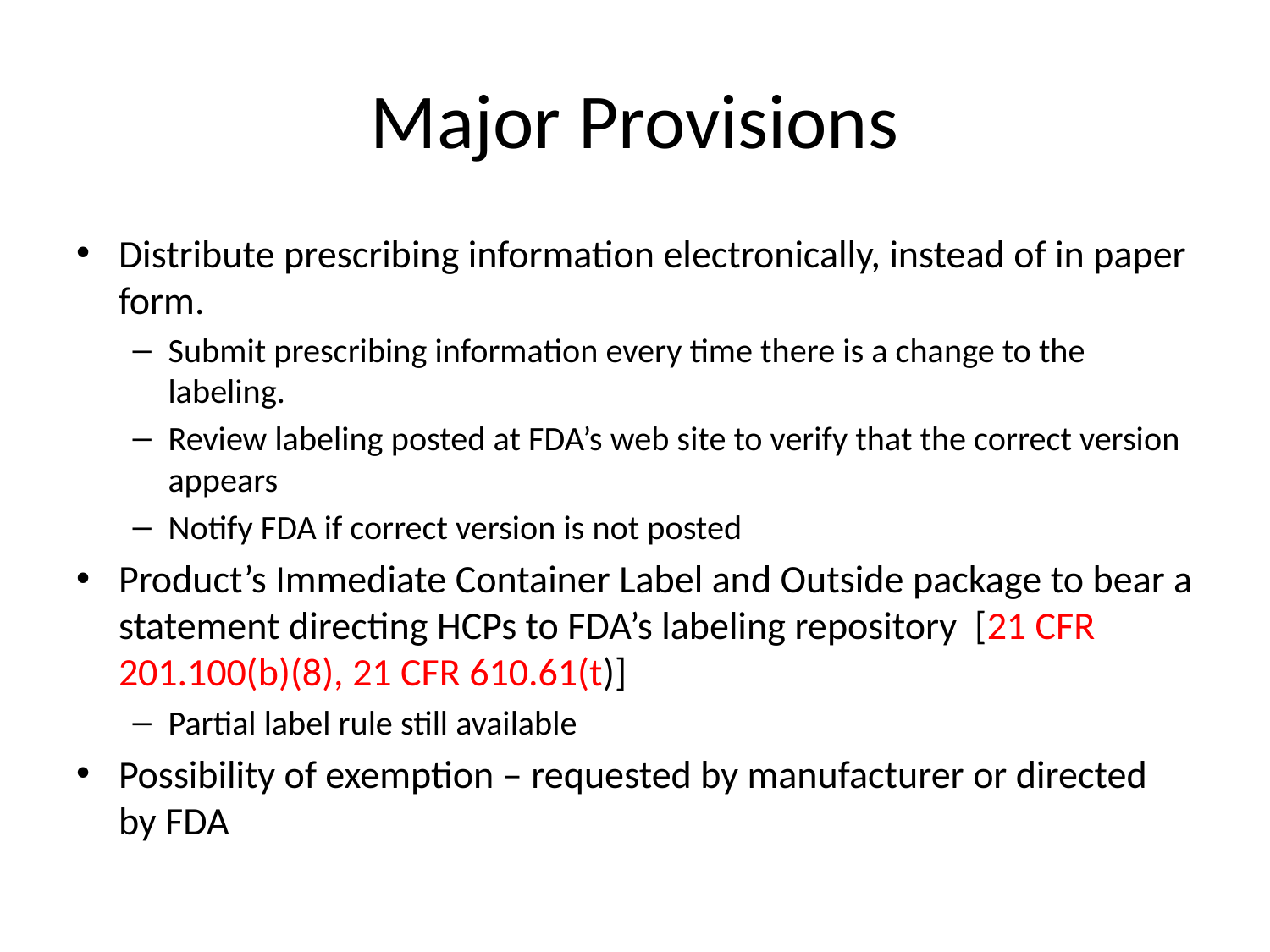

# Major Provisions
Distribute prescribing information electronically, instead of in paper form.
Submit prescribing information every time there is a change to the labeling.
Review labeling posted at FDA’s web site to verify that the correct version appears
Notify FDA if correct version is not posted
Product’s Immediate Container Label and Outside package to bear a statement directing HCPs to FDA’s labeling repository  [21 CFR 201.100(b)(8), 21 CFR 610.61(t)]
Partial label rule still available
Possibility of exemption – requested by manufacturer or directed by FDA